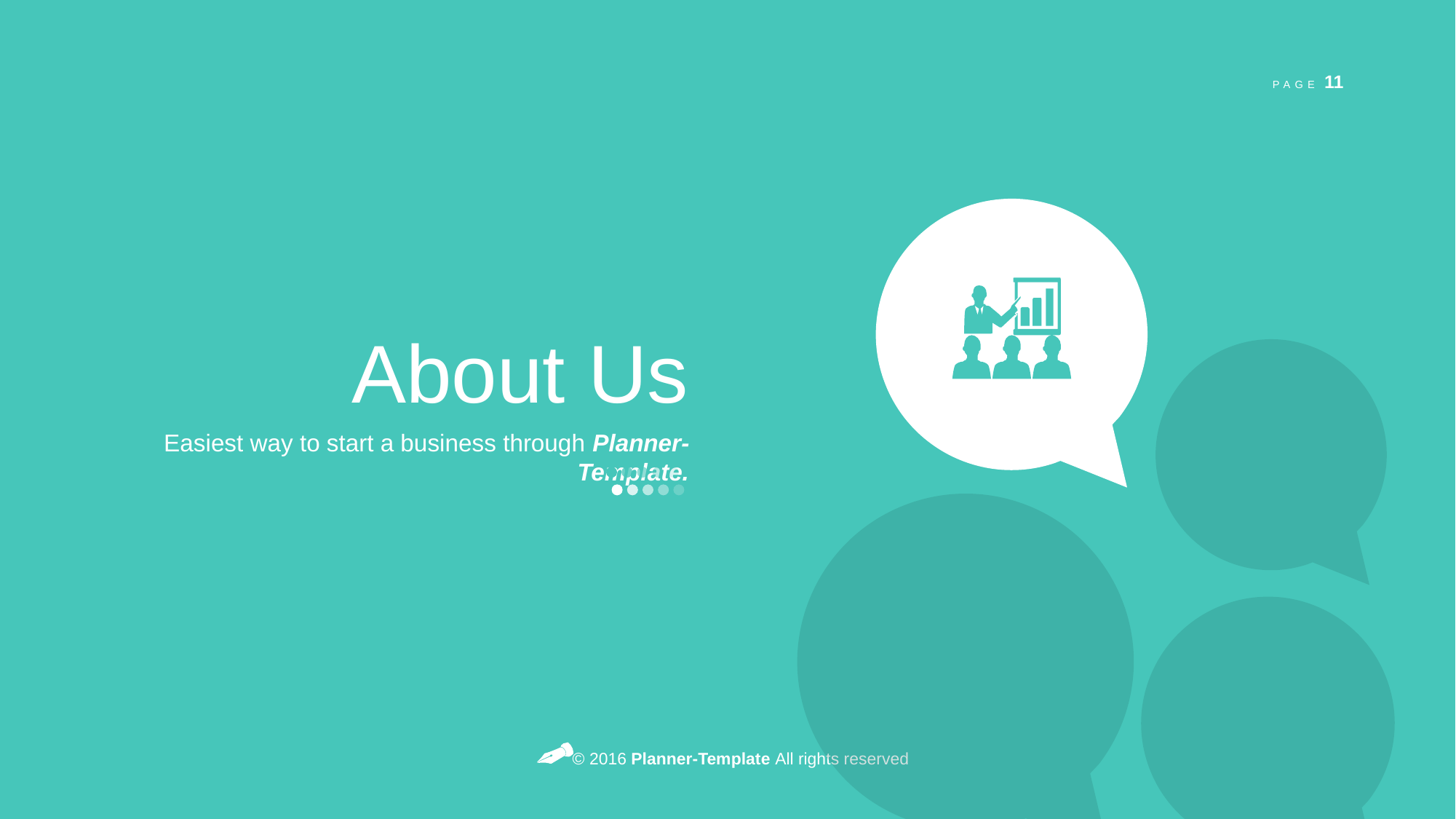

About Us
Easiest way to start a business through Planner-Template.